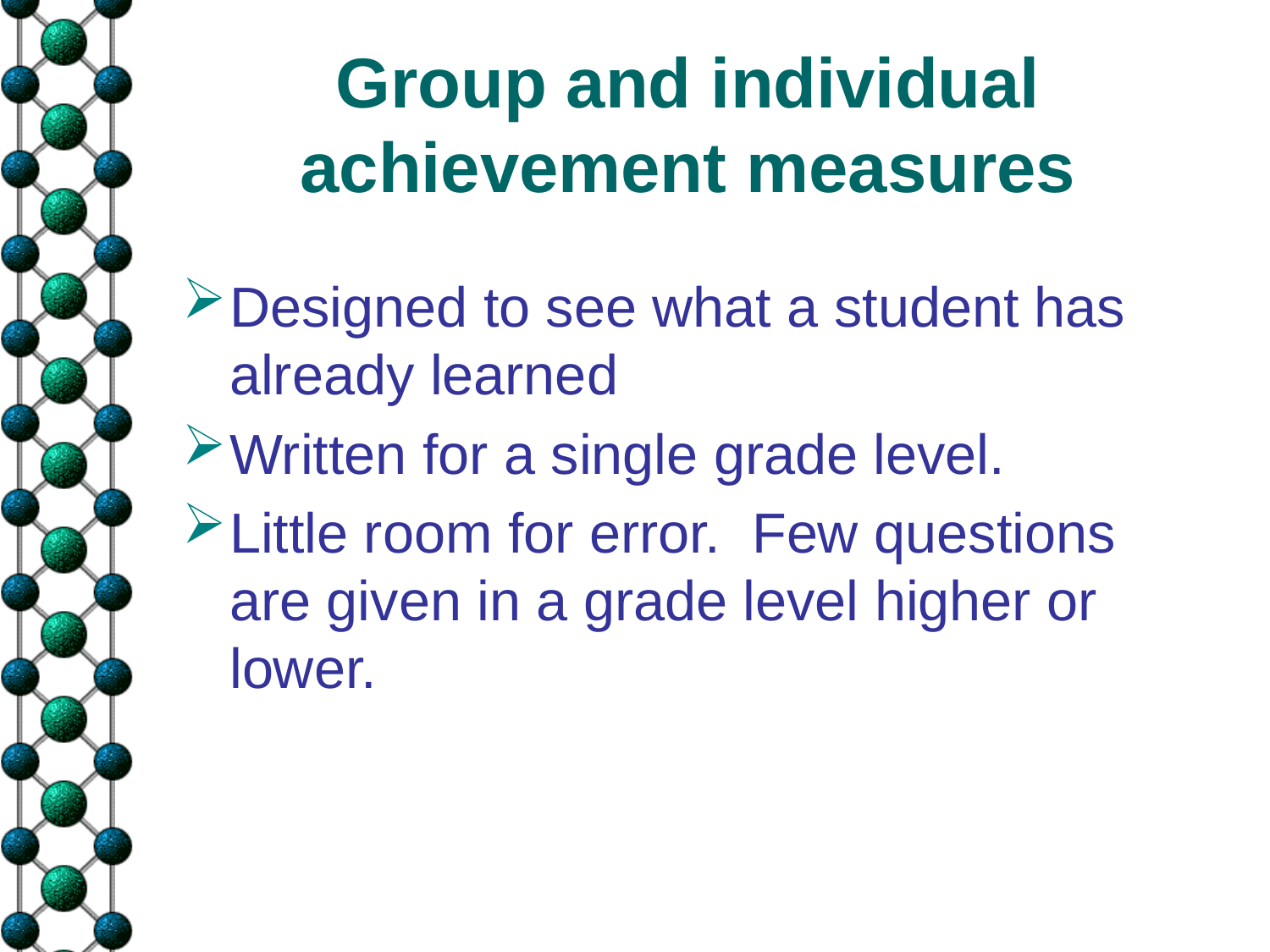

# Group and individual achievement measures
Designed to see what a student has already learned
Written for a single grade level.
Little room for error.  Few questions are given in a grade level higher or lower.